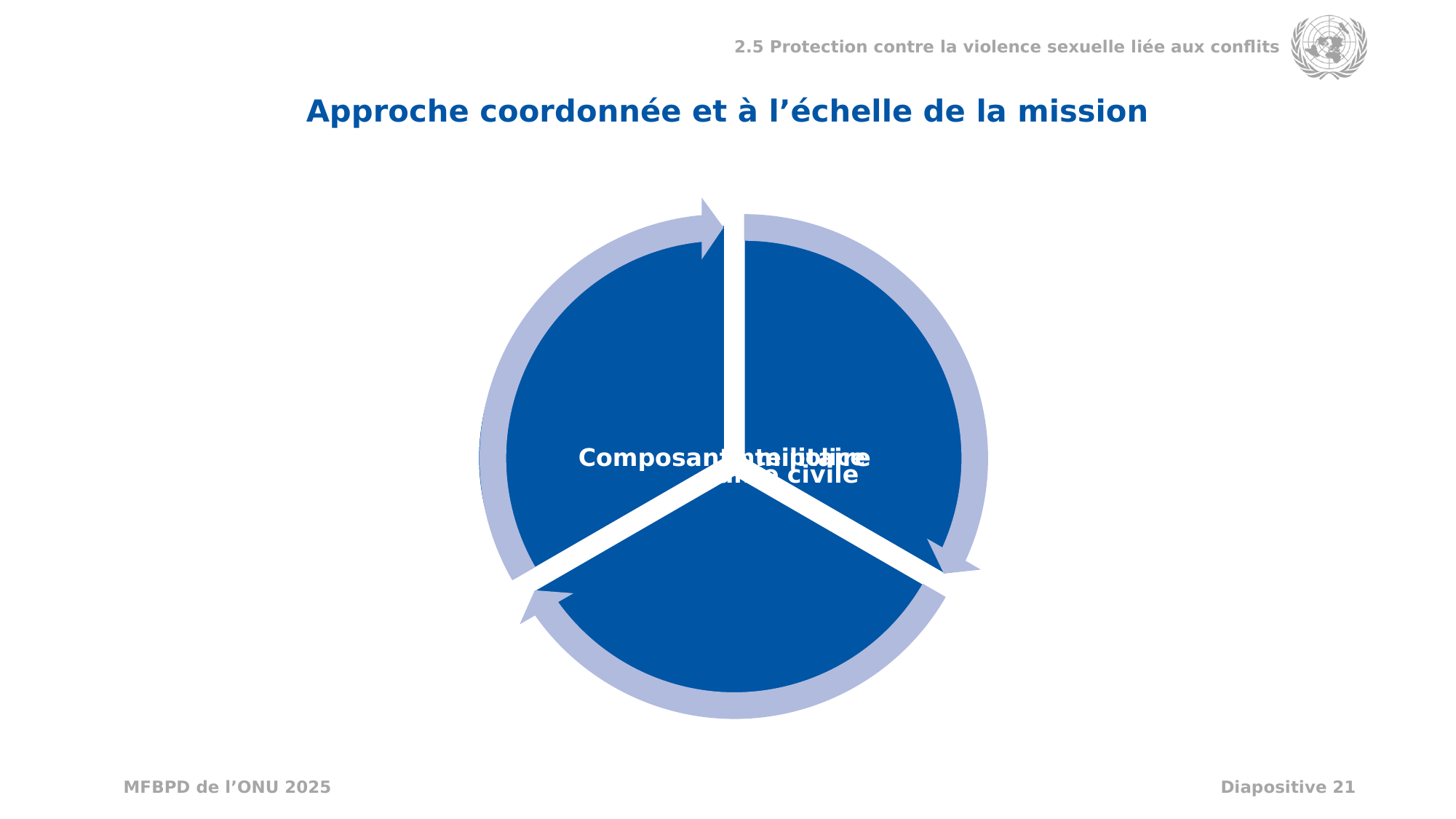

Approche coordonnée et à l’échelle de la mission
Composante police
Composante civile
Composante militaire